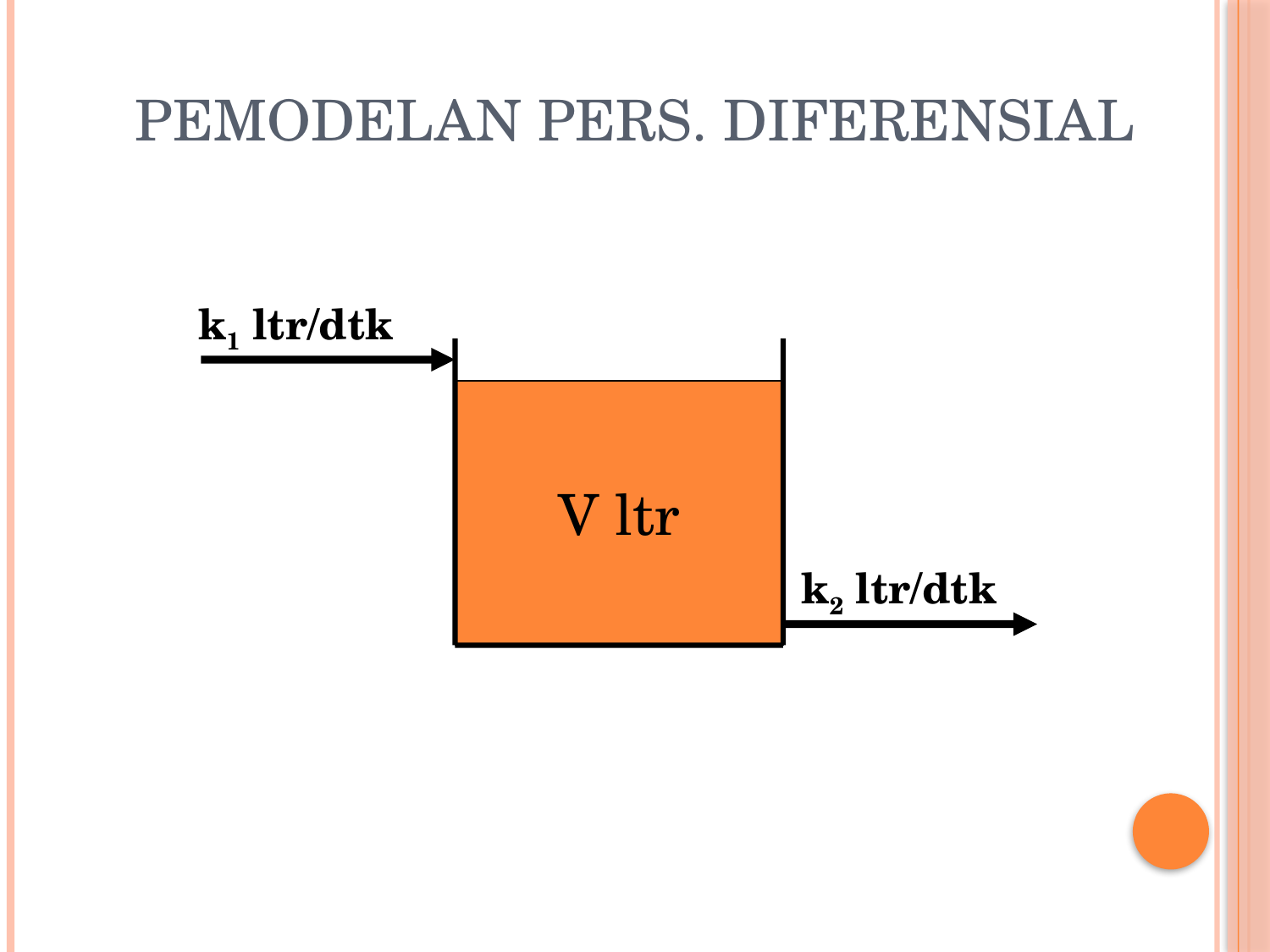

# Pemodelan Pers. Diferensial
k1 ltr/dtk

V ltr
k2 ltr/dtk